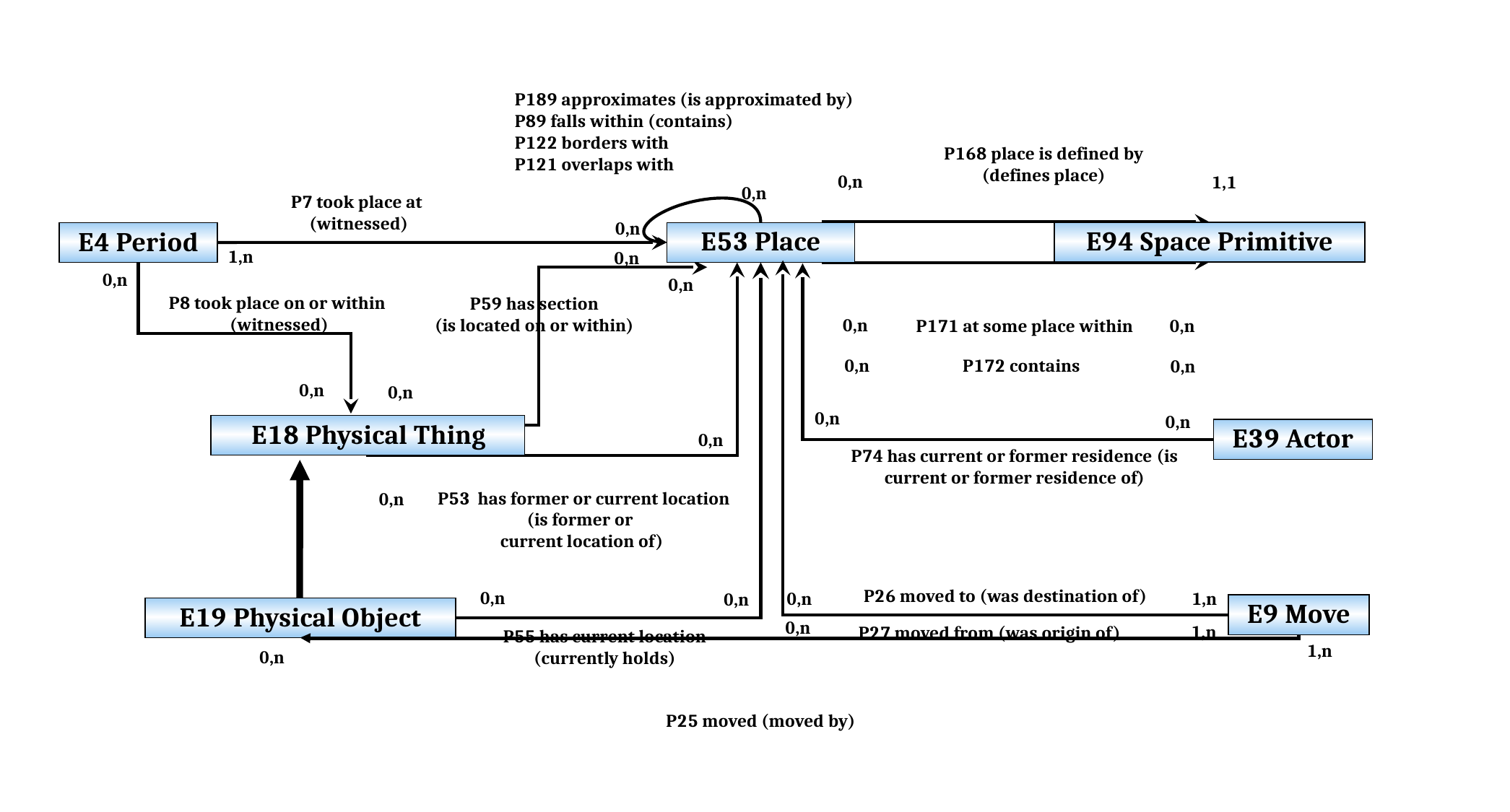

P189 approximates (is approximated by)
P89 falls within (contains)
P122 borders with
P121 overlaps with
P168 place is defined by
(defines place)
0,n
1,1
0,n
P7 took place at
(witnessed)
0,n
E94 Space Primitive
E53 Place

E4 Period
1,n
0,n
0,n
0,n
P8 took place on or within
(witnessed)
P59 has section
(is located on or within)
0,n
 P171 at some place within
0,n
 P172 contains
0,n
0,n
0,n
0,n
0,n
0,n

 E18 Physical Thing
E39 Actor
0,n
P74 has current or former residence (is current or former residence of)

 P53  has former or current location (is former or
current location of)
0,n
P26 moved to (was destination of)
0,n
0,n
1,n
0,n
E9 Move
E19 Physical Object

0,n
1,n
P27 moved from (was origin of)
 P55 has current location
(currently holds)
1,n
0,n
P25 moved (moved by)